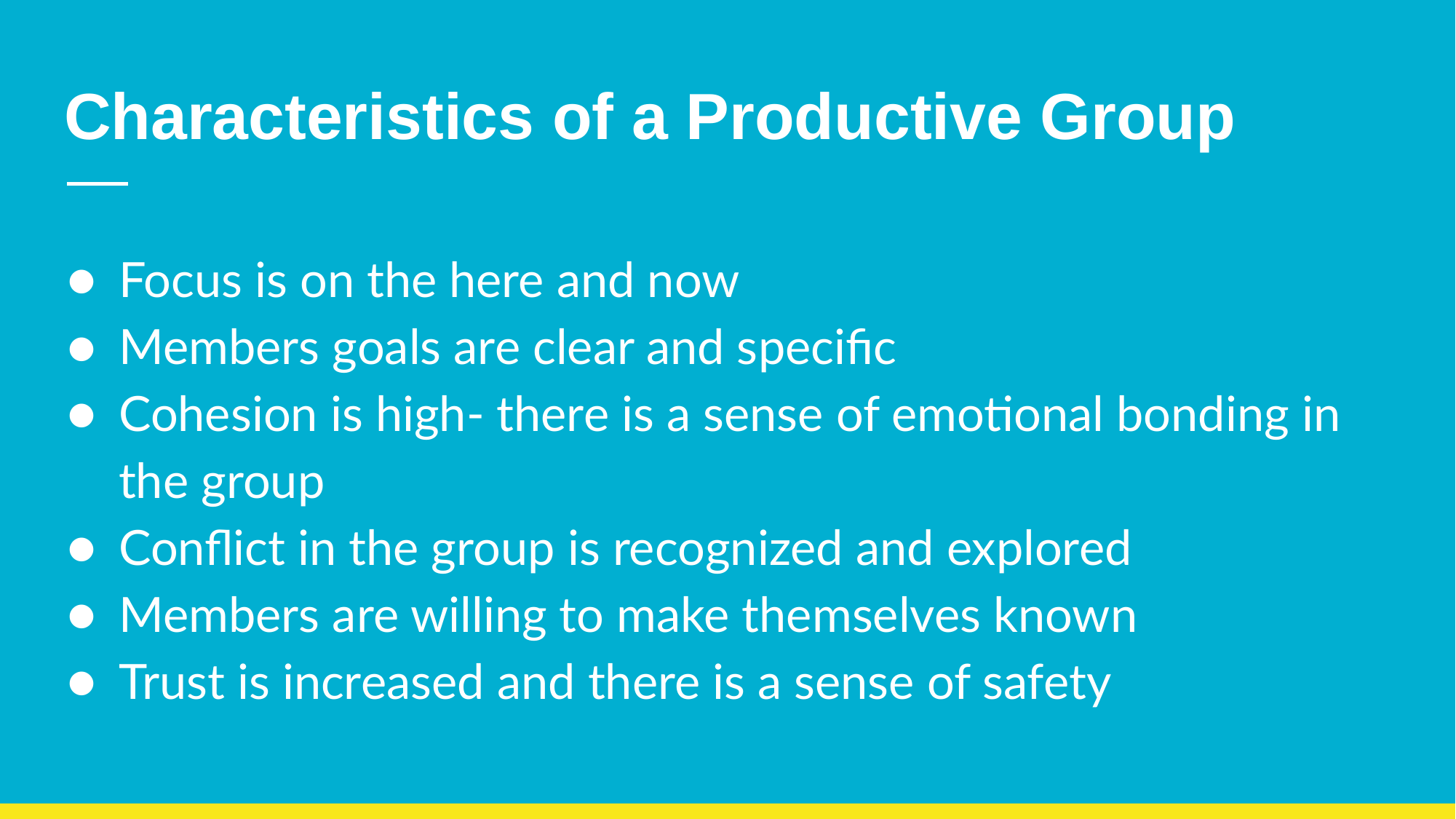

# Characteristics of a Productive Group
Focus is on the here and now
Members goals are clear and specific
Cohesion is high- there is a sense of emotional bonding in the group
Conflict in the group is recognized and explored
Members are willing to make themselves known
Trust is increased and there is a sense of safety